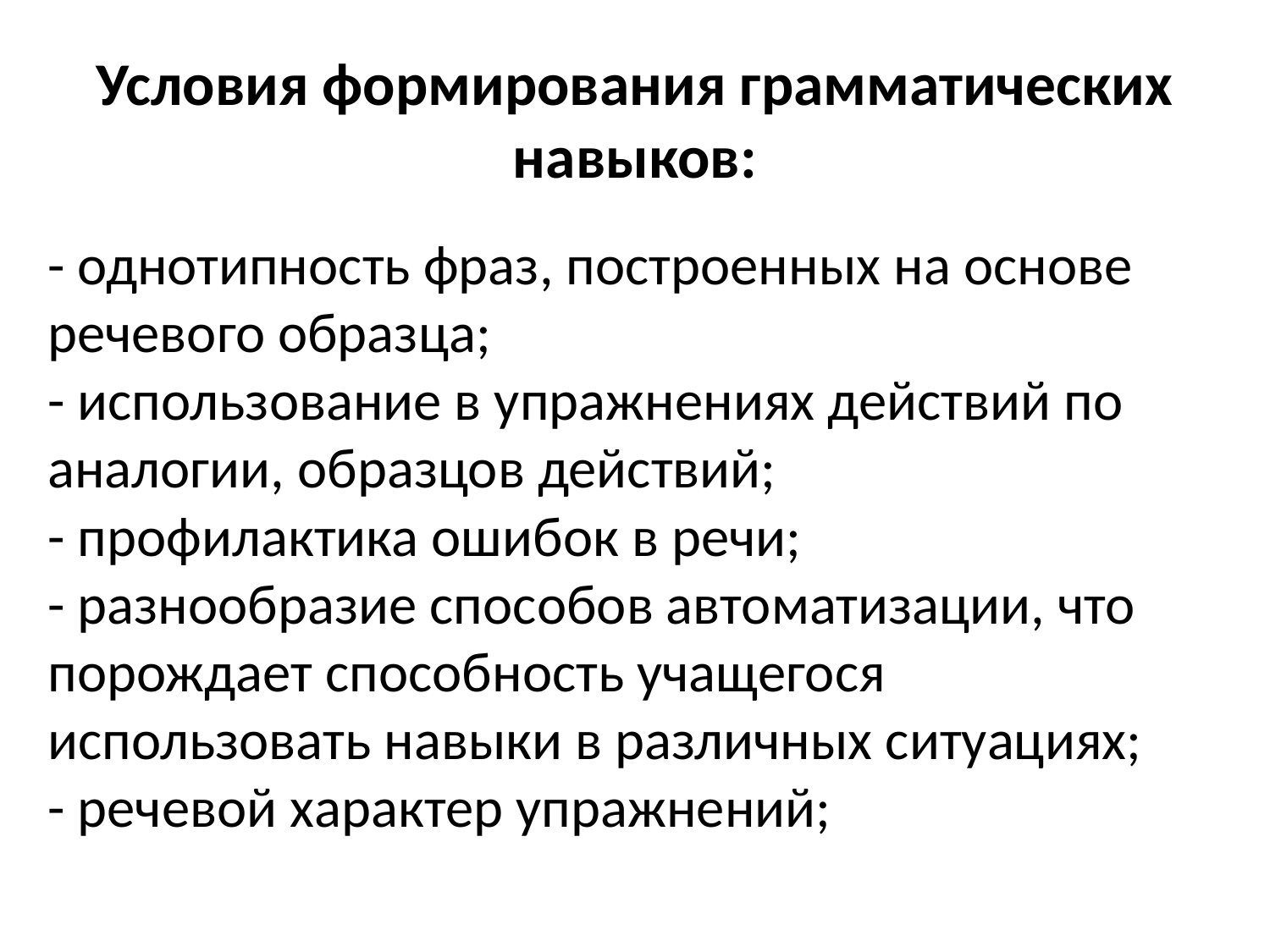

# Условия формирования грамматических навыков:
- однотипность фраз, построенных на основе речевого образца;
- использование в упражнениях действий по аналогии, образцов действий;
- профилактика ошибок в речи;
- разнообразие способов автоматизации, что порождает способность учащегося использовать навыки в различных ситуациях;
- речевой характер упражнений;